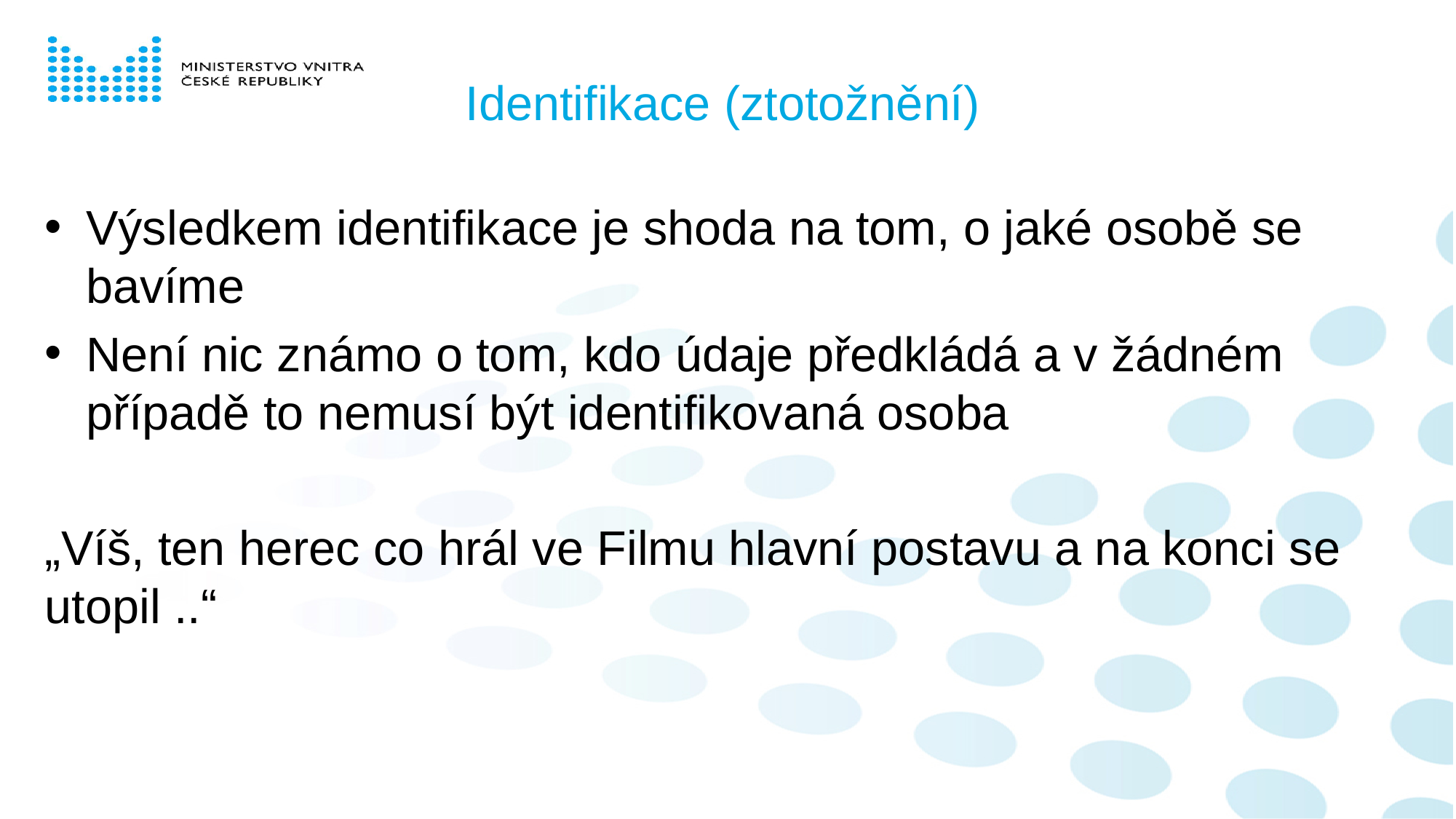

# Identifikace (ztotožnění)
Výsledkem identifikace je shoda na tom, o jaké osobě se bavíme
Není nic známo o tom, kdo údaje předkládá a v žádném případě to nemusí být identifikovaná osoba

„Víš, ten herec co hrál ve Filmu hlavní postavu a na konci se utopil ..“